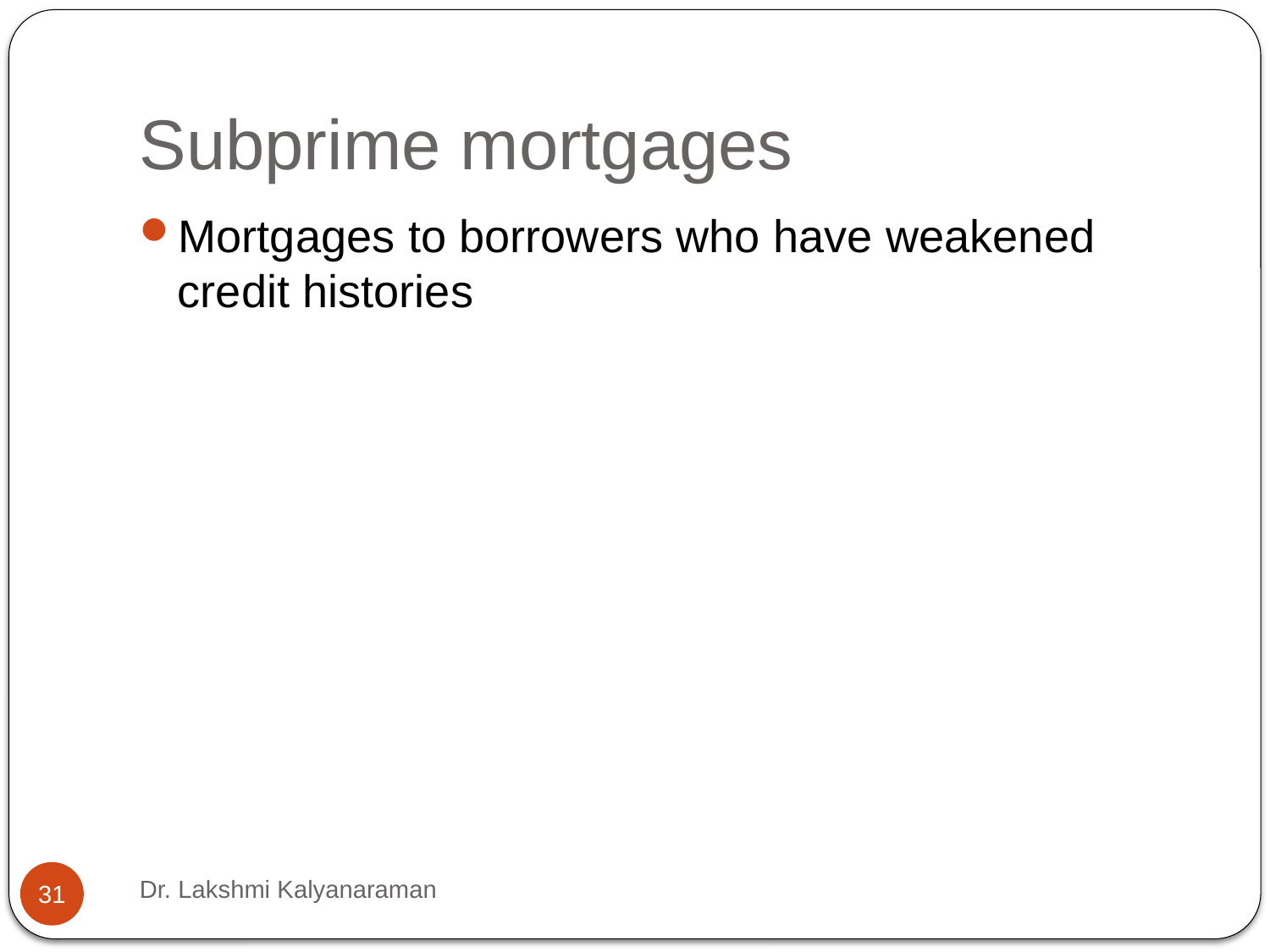

# Subprime mortgages
Mortgages to borrowers who have weakened credit histories
Dr. Lakshmi Kalyanaraman
31